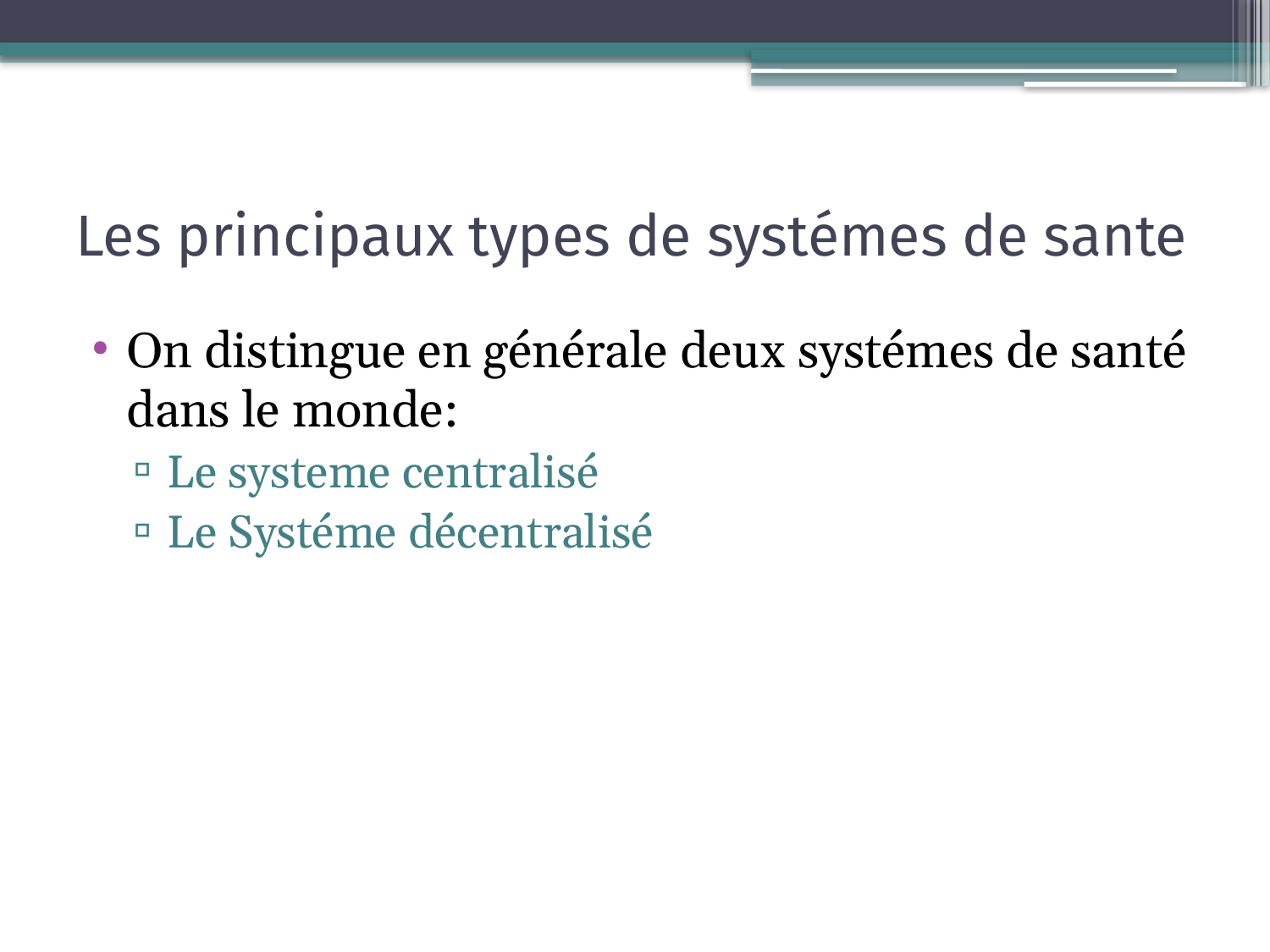

# Les principaux types de systémes de sante
On distingue en générale deux systémes de santé dans le monde:
Le systeme centralisé
Le Systéme décentralisé